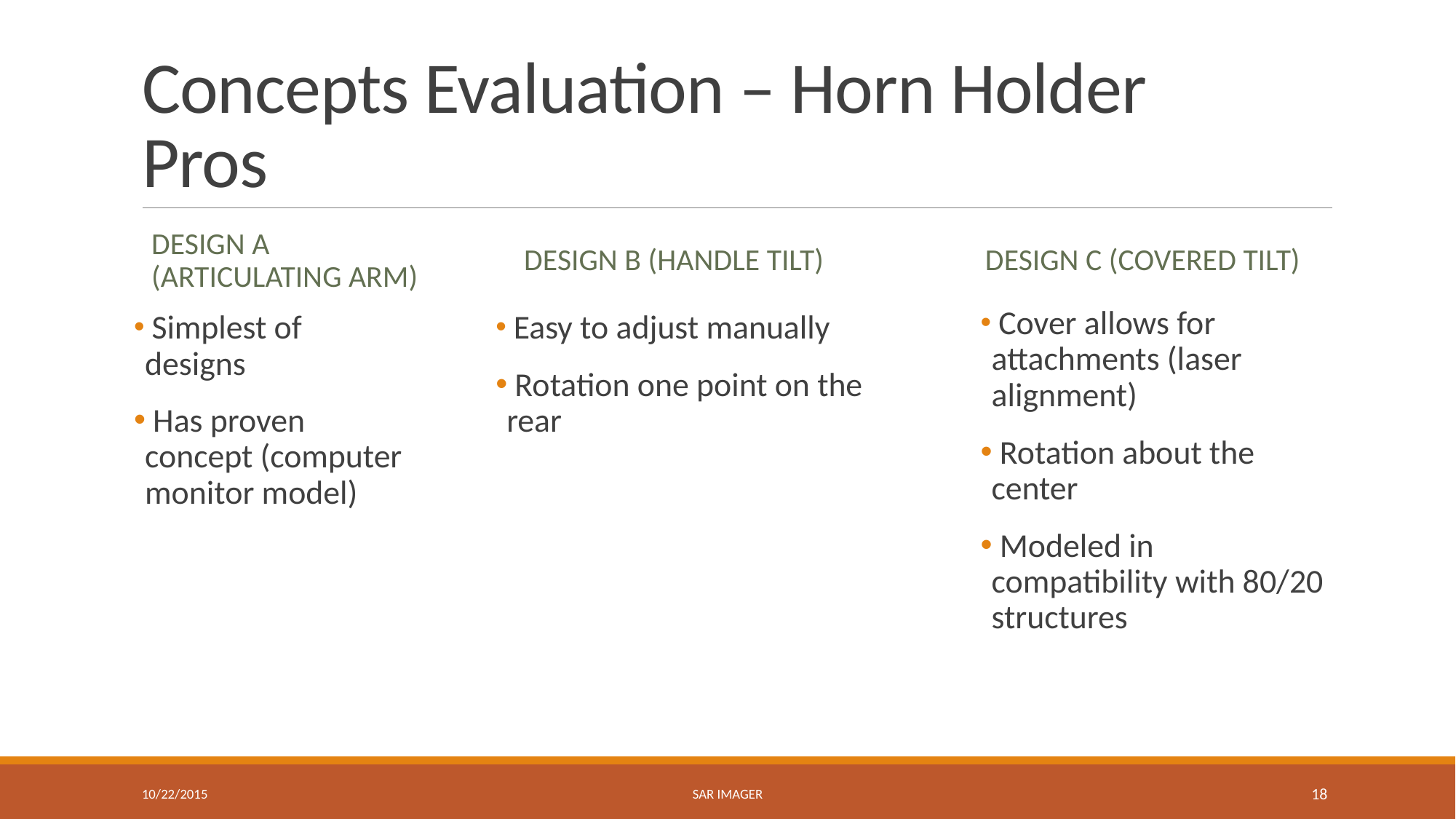

# Concepts Evaluation – Horn Holder Pros
Design A (Articulating Arm)
Design b (Handle Tilt)
Design c (Covered Tilt)
 Cover allows for attachments (laser alignment)
 Rotation about the center
 Modeled in compatibility with 80/20 structures

 Simplest of designs
 Has proven concept (computer monitor model)

 Easy to adjust manually
 Rotation one point on the rear

10/22/2015
SAR Imager
18